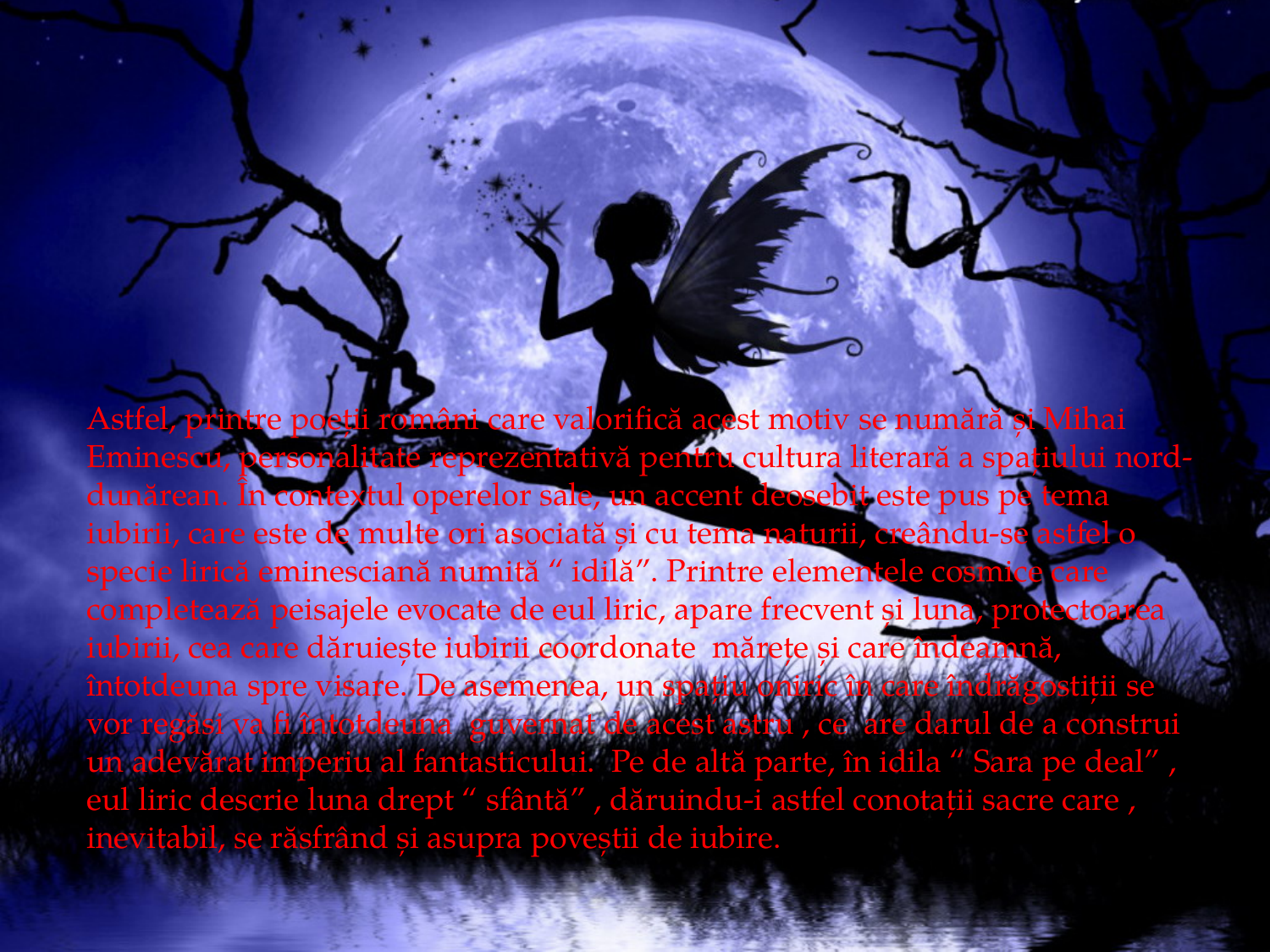

Astfel, printre poeţii români care valorifică acest motiv se numără şi Mihai Eminescu, personalitate reprezentativă pentru cultura literară a spaţiului nord- dunărean. În contextul operelor sale, un accent deosebit este pus pe tema iubirii, care este de multe ori asociată şi cu tema naturii, creându-se astfel o specie lirică eminesciană numită “ idilă”. Printre elementele cosmice care completează peisajele evocate de eul liric, apare frecvent şi luna, protectoarea iubirii, cea care dăruieşte iubirii coordonate  măreţe şi care îndeamnă, întotdeuna spre visare. De asemenea, un spaţiu oniric în care îndrăgostiţii se vor regăsi va fi întotdeuna  guvernat de acest astru , ce  are darul de a construi un adevărat imperiu al fantasticului.  Pe de altă parte, în idila “ Sara pe deal” , eul liric descrie luna drept “ sfântă” , dăruindu-i astfel conotaţii sacre care , inevitabil, se răsfrând şi asupra poveştii de iubire.